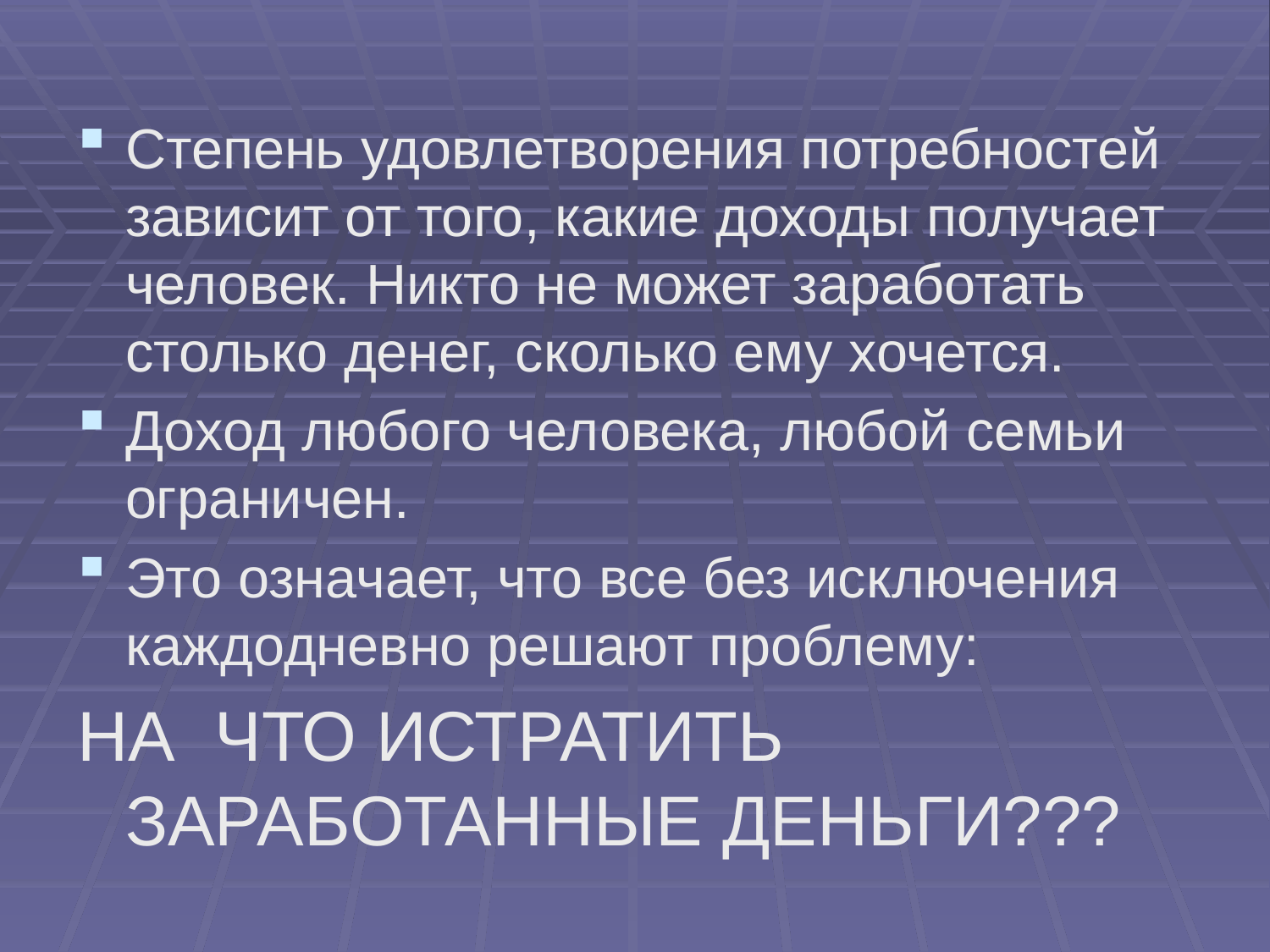

#
Степень удовлетворения потребностей зависит от того, какие доходы получает человек. Никто не может заработать столько денег, сколько ему хочется.
Доход любого человека, любой семьи ограничен.
Это означает, что все без исключения каждодневно решают проблему:
НА  ЧТО ИСТРАТИТЬ ЗАРАБОТАННЫЕ ДЕНЬГИ???